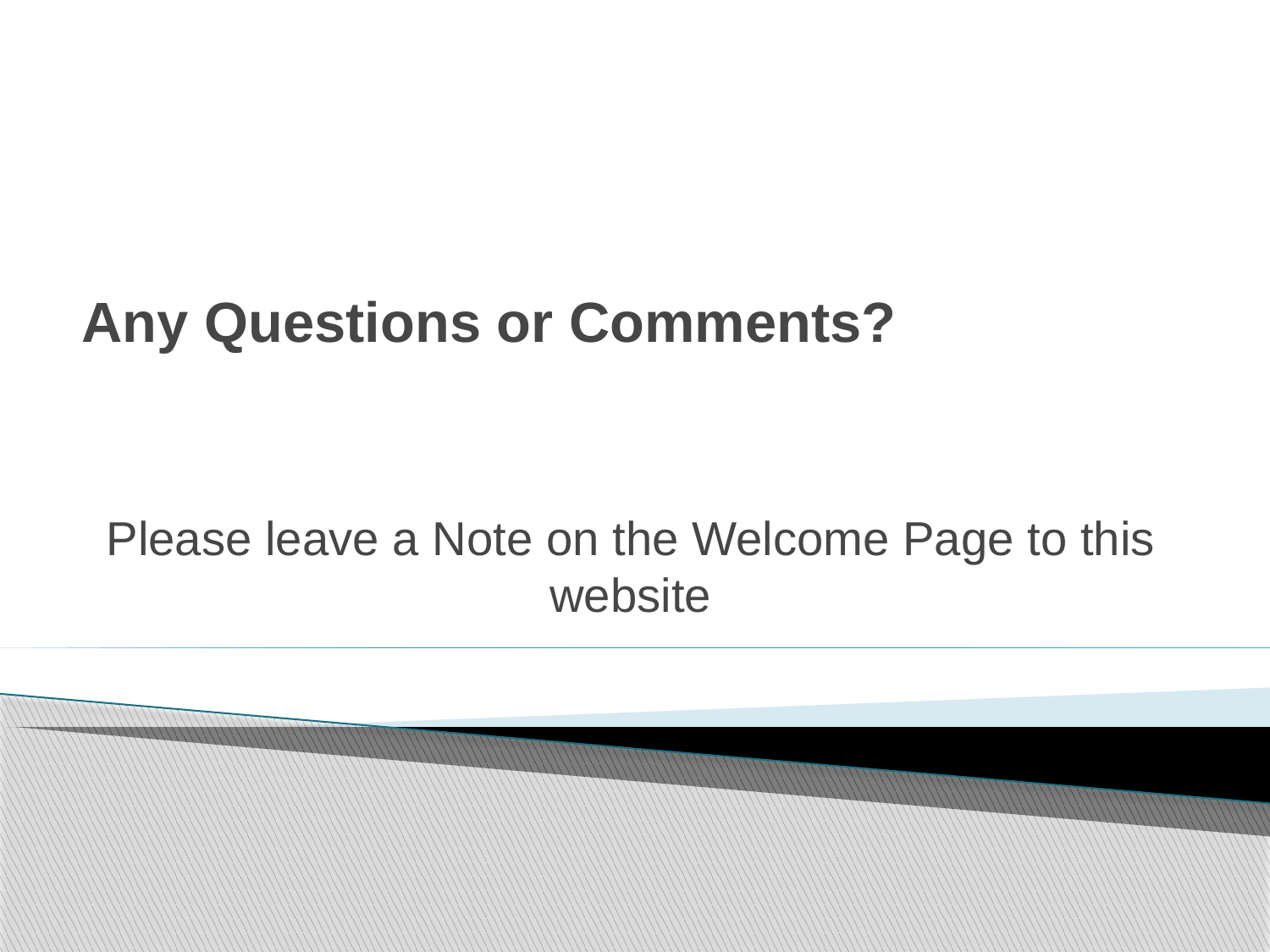

# Any Questions or Comments?
Please leave a Note on the Welcome Page to this website